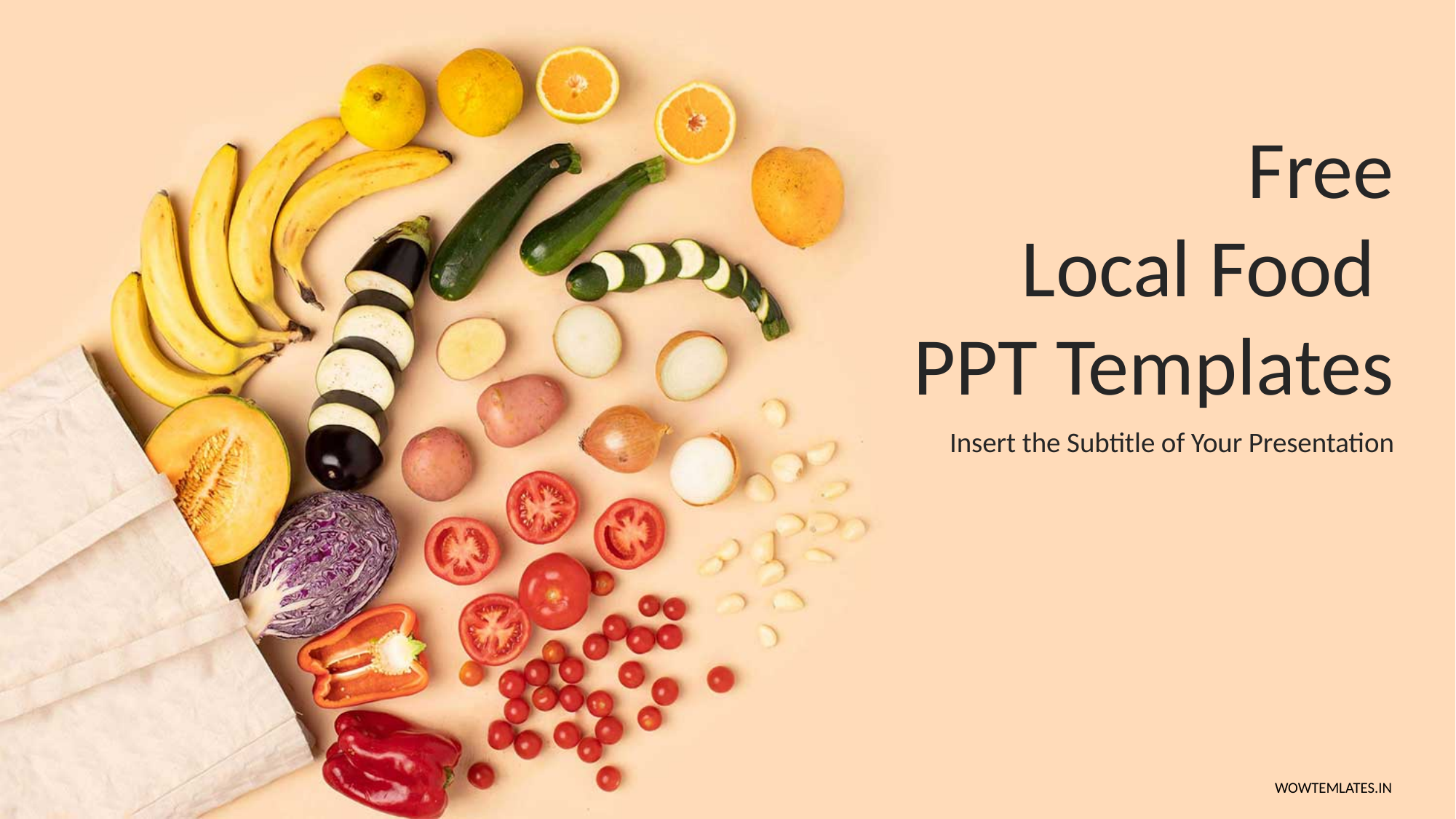

Free
Local Food
PPT Templates
Insert the Subtitle of Your Presentation
WOWTEMLATES.IN